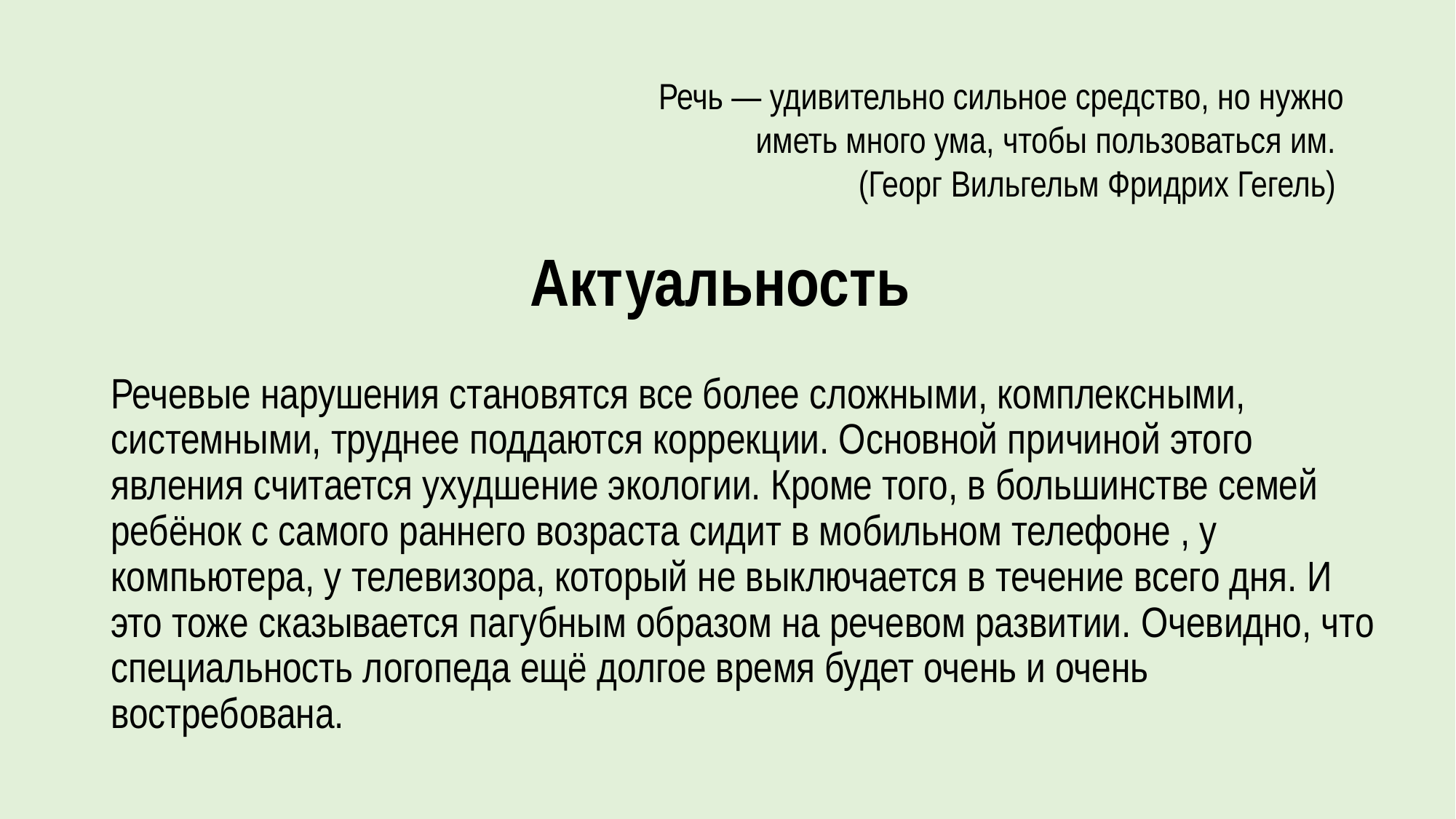

Речь — удивительно сильное средство, но нужно иметь много ума, чтобы пользоваться им.
(Георг Вильгельм Фридрих Гегель)
# Актуальность
Речевые нарушения становятся все более сложными, комплексными, системными, труднее поддаются коррекции. Основной причиной этого явления считается ухудшение экологии. Кроме того, в большинстве семей ребёнок с самого раннего возраста сидит в мобильном телефоне , у компьютера, у телевизора, который не выключается в течение всего дня. И это тоже сказывается пагубным образом на речевом развитии. Очевидно, что специальность логопеда ещё долгое время будет очень и очень востребована.